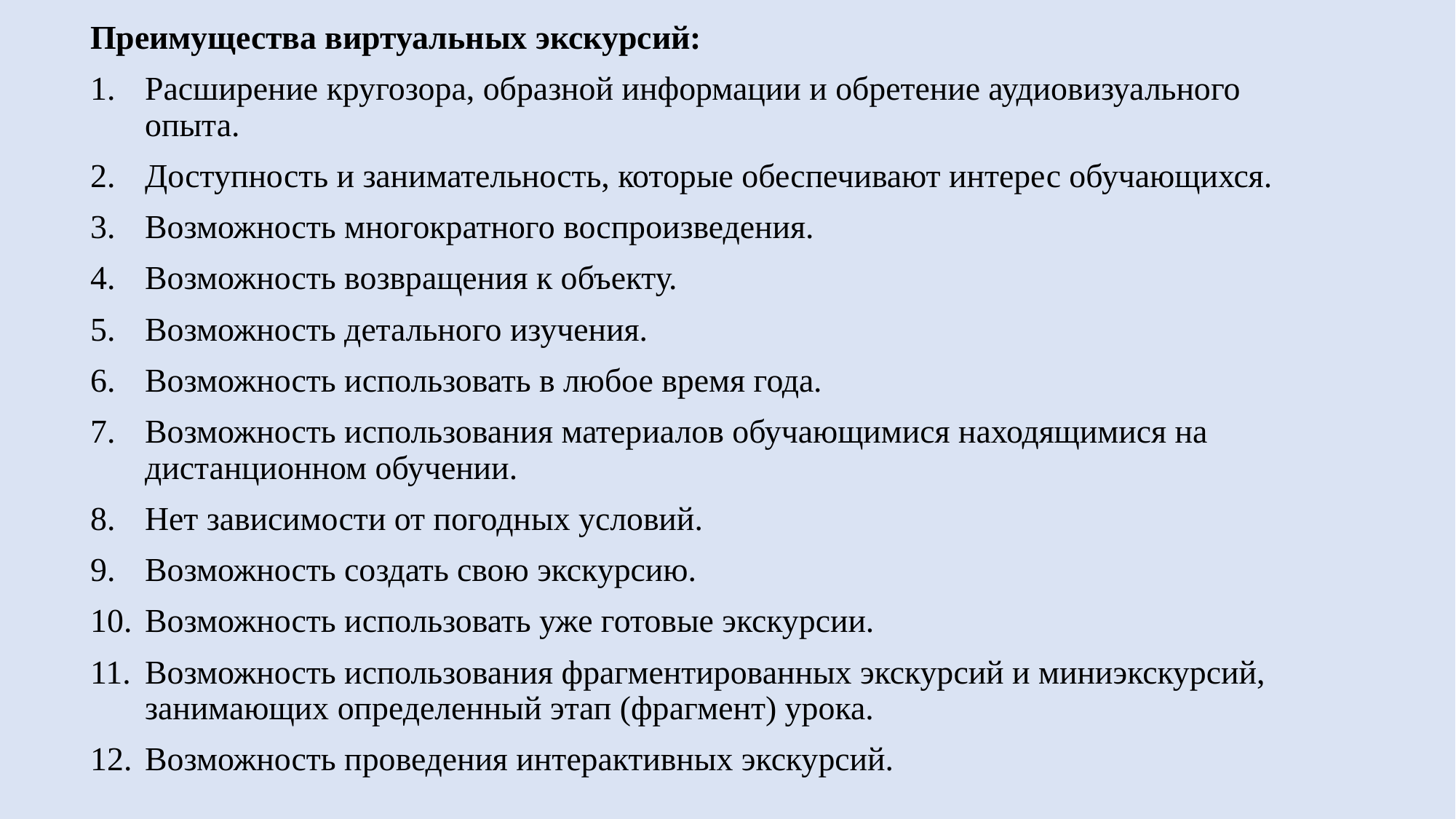

Преимущества виртуальных экскурсий:
Расширение кругозора, образной информации и обретение аудиовизуального опыта.
Доступность и занимательность, которые обеспечивают интерес обучающихся.
Возможность многократного воспроизведения.
Возможность возвращения к объекту.
Возможность детального изучения.
Возможность использовать в любое время года.
Возможность использования материалов обучающимися находящимися на дистанционном обучении.
Нет зависимости от погодных условий.
Возможность создать свою экскурсию.
Возможность использовать уже готовые экскурсии.
Возможность использования фрагментированных экскурсий и миниэкскурсий, занимающих определенный этап (фрагмент) урока.
Возможность проведения интерактивных экскурсий.